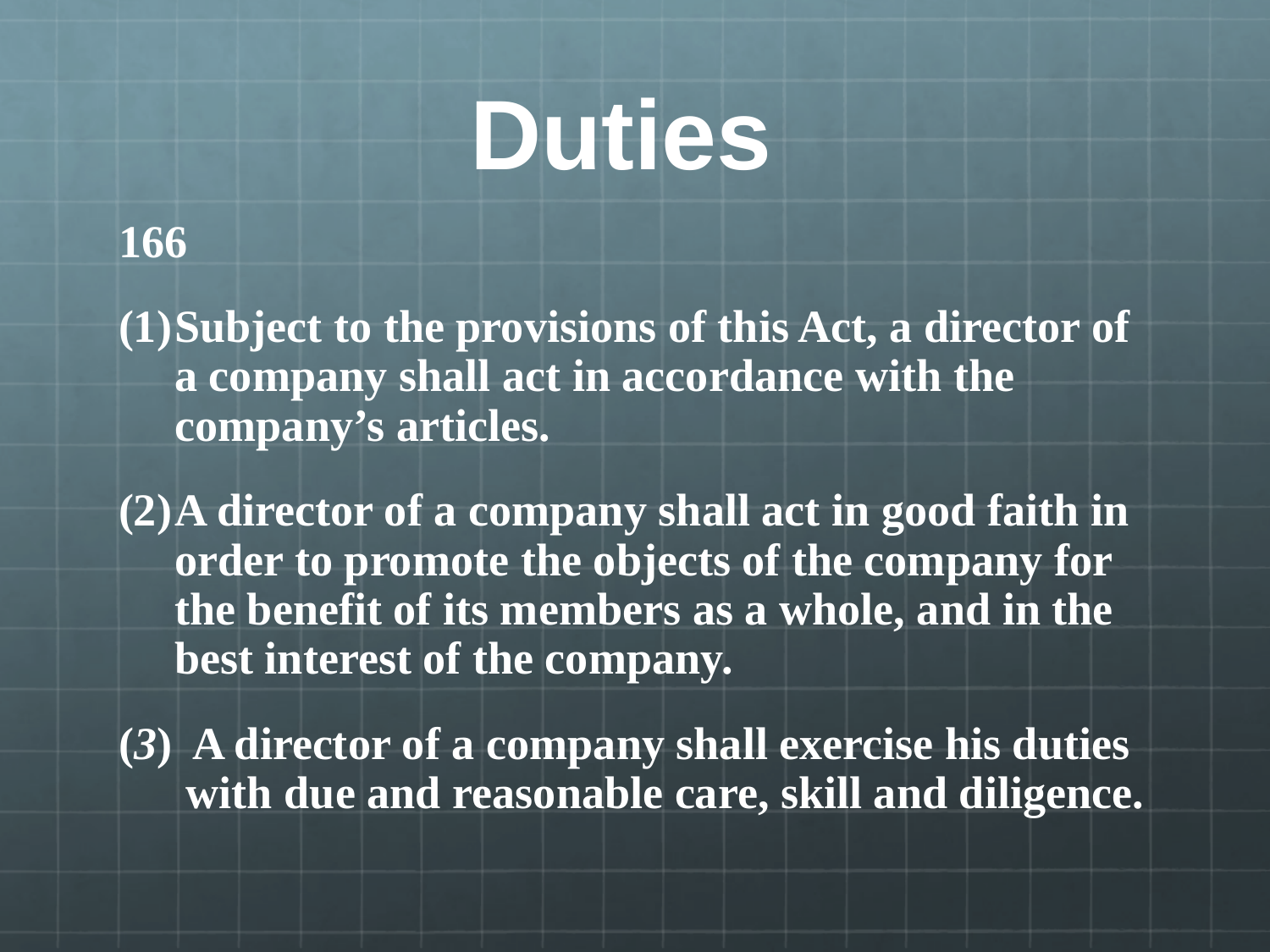

# Duties
166
Subject to the provisions of this Act, a director of a company shall act in accordance with the company’s articles.
A director of a company shall act in good faith in order to promote the objects of the company for the benefit of its members as a whole, and in the best interest of the company.
(3)  A director of a company shall exercise his duties   with due and reasonable care, skill and diligence.